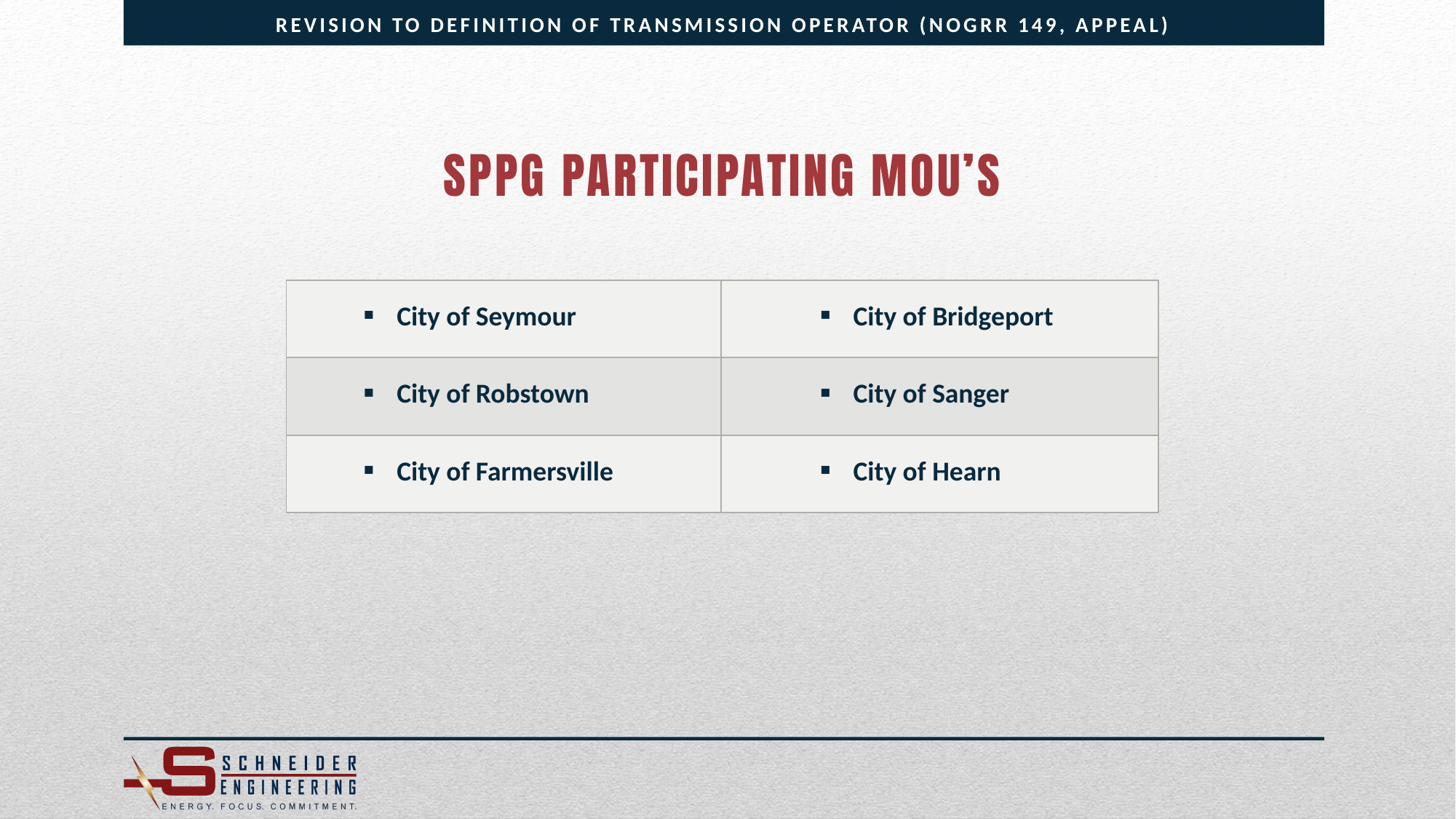

Revision to Definition of Transmission Operator (NOGRR 149, Appeal)
SPPG PARTICIPATING MOU’S
| City of Seymour | City of Bridgeport |
| --- | --- |
| City of Robstown | City of Sanger |
| City of Farmersville | City of Hearn |